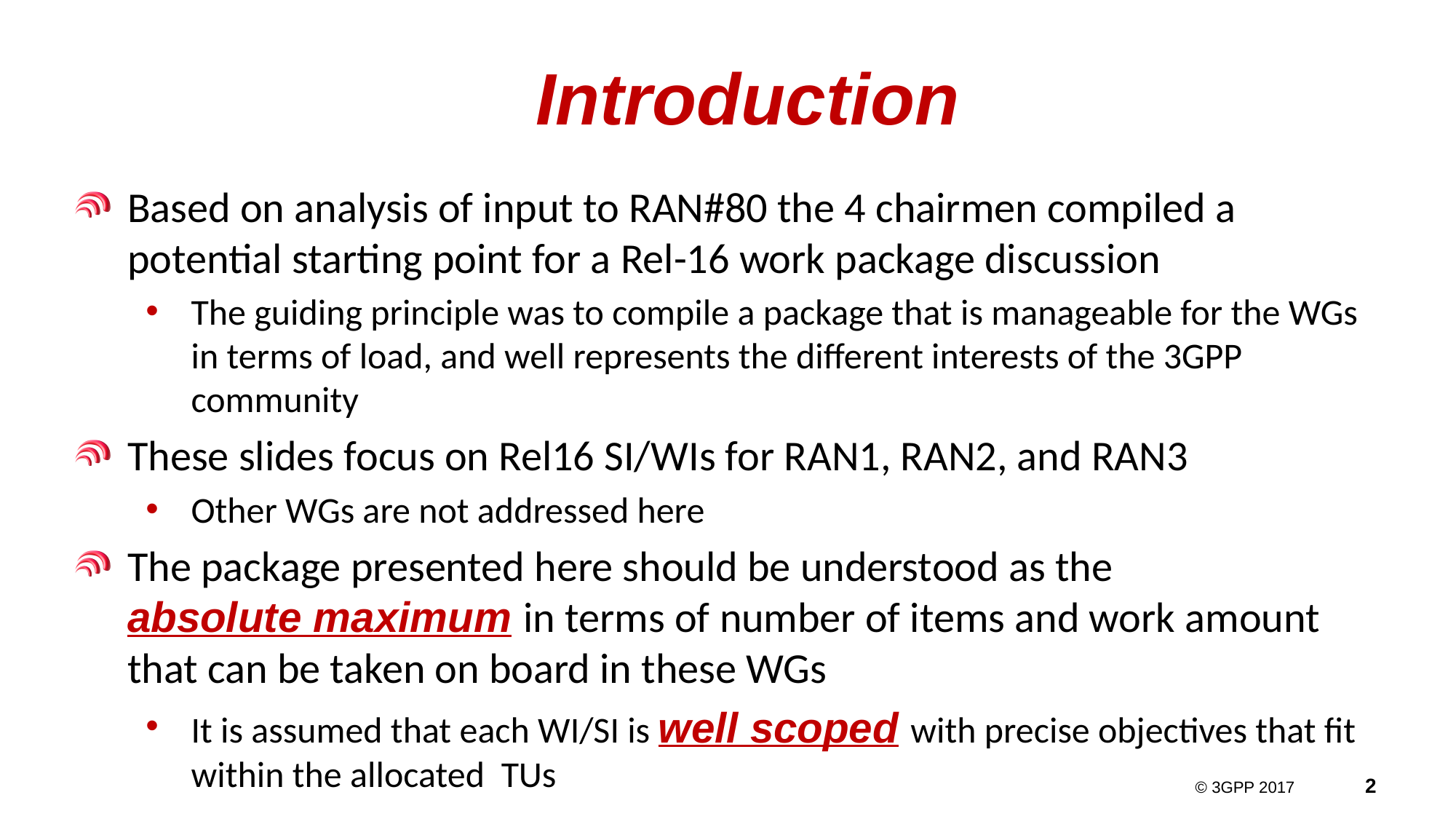

# Introduction
Based on analysis of input to RAN#80 the 4 chairmen compiled a potential starting point for a Rel-16 work package discussion
The guiding principle was to compile a package that is manageable for the WGs in terms of load, and well represents the different interests of the 3GPP community
These slides focus on Rel16 SI/WIs for RAN1, RAN2, and RAN3
Other WGs are not addressed here
The package presented here should be understood as the
absolute maximum in terms of number of items and work amount that can be taken on board in these WGs
It is assumed that each WI/SI is well scoped with precise objectives that fit within the allocated  TUs